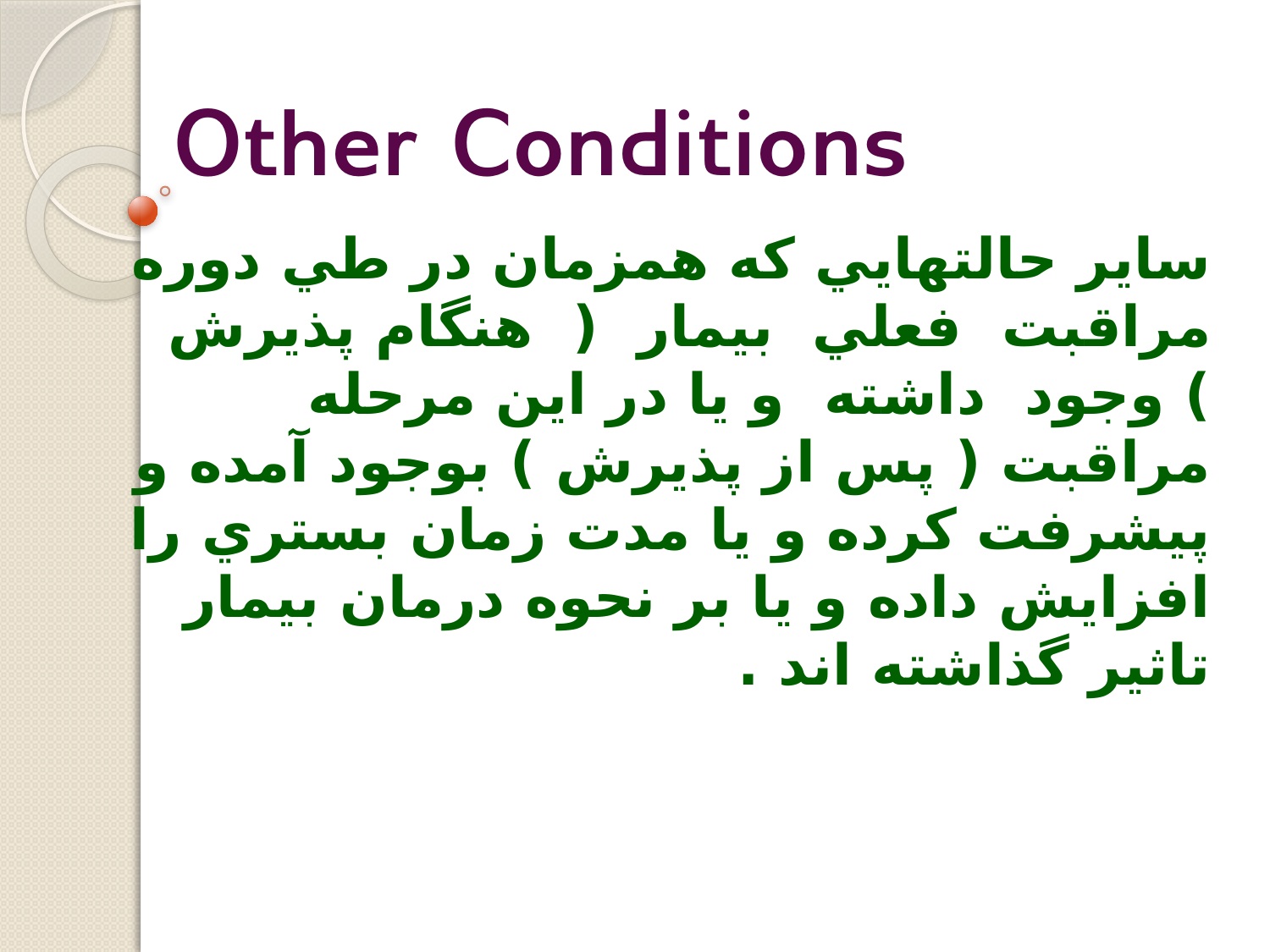

# Other Conditions
ساير حالتهايي كه همزمان در طي دوره مراقبت  فعلي  بيمار  (  هنگام پذيرش  ) وجود  داشته  و يا در اين مرحله مراقبت ( پس از پذيرش ) بوجود آمده و پيشرفت كرده و يا مدت زمان بستري را افزايش داده و يا بر نحوه درمان بيمار تاثير گذاشته اند .